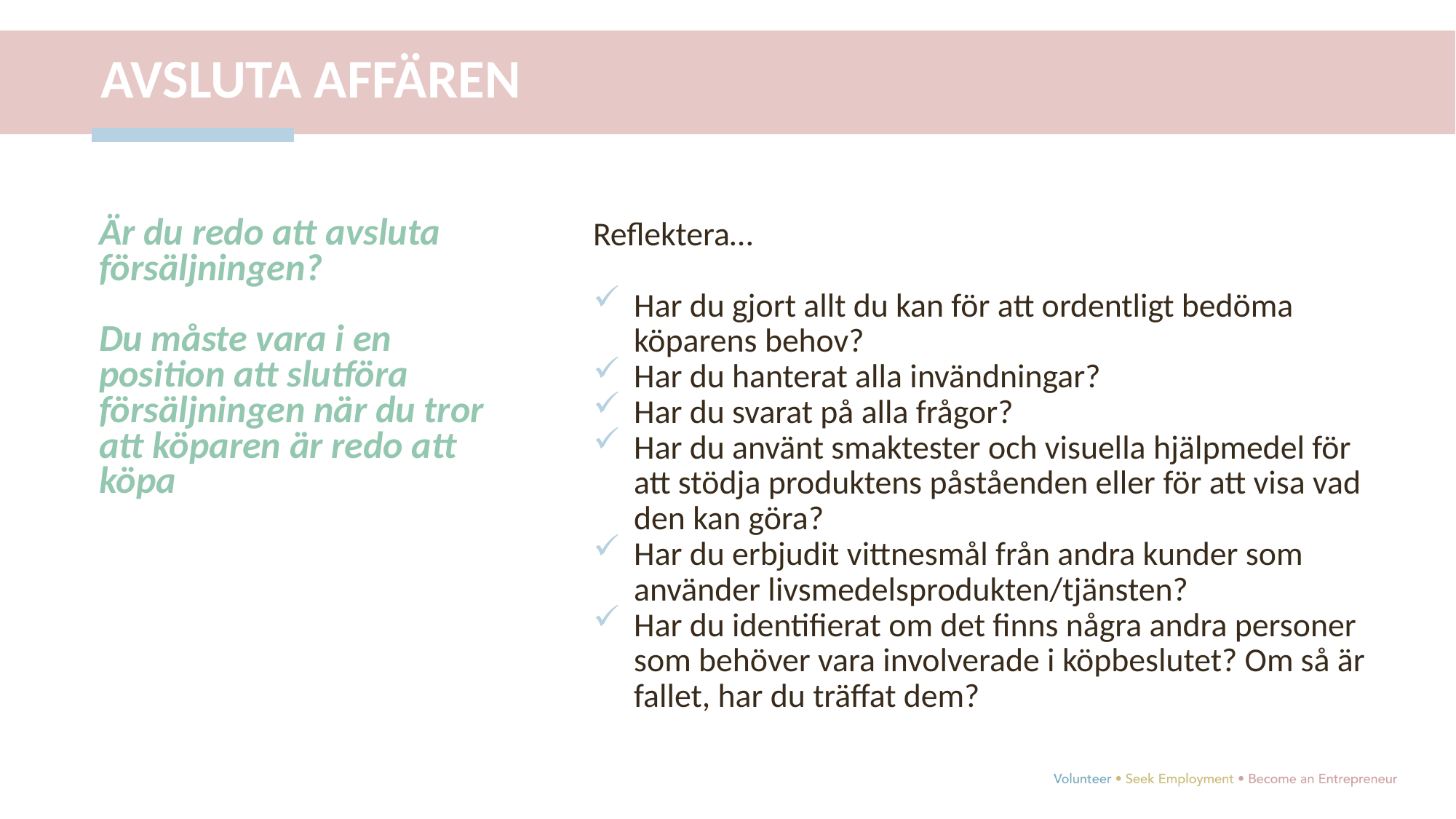

AVSLUTA AFFÄREN
Reflektera…

Har du gjort allt du kan för att ordentligt bedöma köparens behov?
Har du hanterat alla invändningar?
Har du svarat på alla frågor?
Har du använt smaktester och visuella hjälpmedel för att stödja produktens påståenden eller för att visa vad den kan göra?
Har du erbjudit vittnesmål från andra kunder som använder livsmedelsprodukten/tjänsten?
Har du identifierat om det finns några andra personer som behöver vara involverade i köpbeslutet? Om så är fallet, har du träffat dem?

Är du redo att avsluta försäljningen?

Du måste vara i en position att slutföra försäljningen när du tror att köparen är redo att köpa